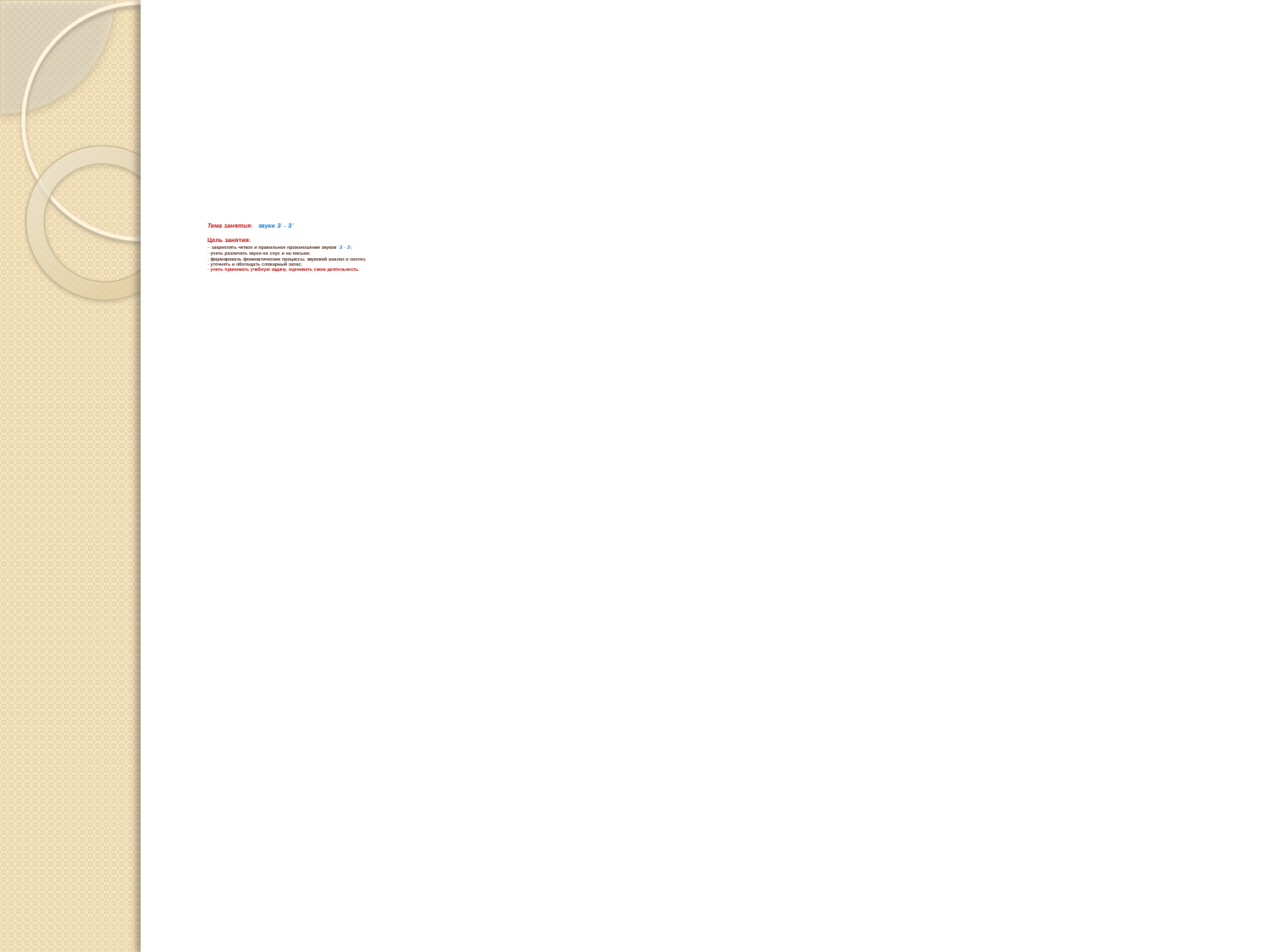

# Тема занятия:   звуки З – З’ Цель занятия: - закреплять четкое и правильное произношение звуков  З – З’; - учить различать звуки на слух и на письме; - формировать фонематические процессы, звуковой анализ и синтез; - уточнять и обогащать словарный запас; - учить принимать учебную задачу, оценивать свою деятельность.